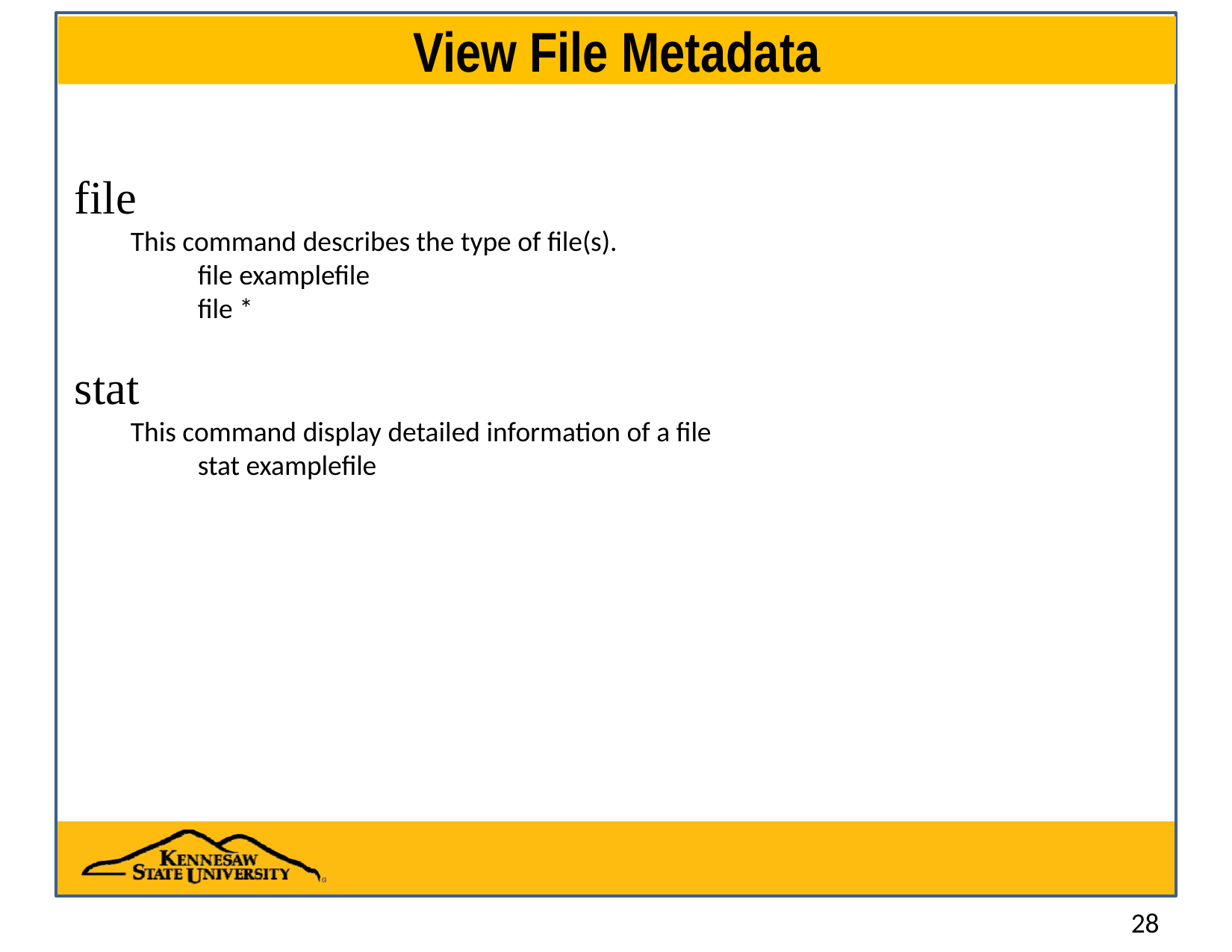

# View File Metadata
file
This command describes the type of file(s).
file examplefile
file *

stat
This command display detailed information of a file
stat examplefile